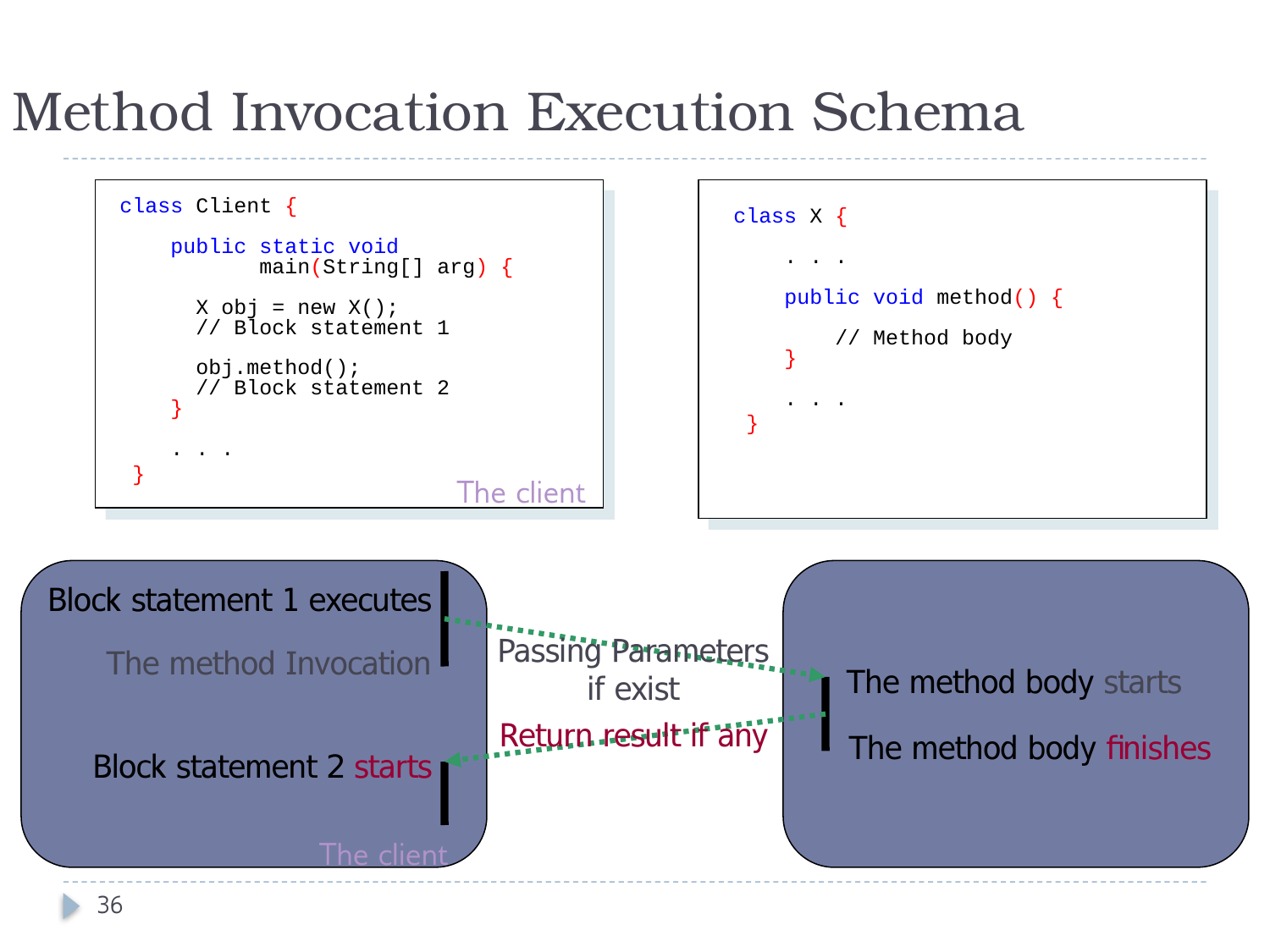

# Method Invocation Execution Schema

class Client {

    public static void
           main(String[] arg) {

      X obj = new X();
      // Block statement 1

      obj.method();
      // Block statement 2
    }

    . . .
 }
class X {

    . . .

    public void method() {

        // Method body
    }

    . . .
 }
The client

Block statement 1 executes
Passing Parameters
if exist
The method Invocation
The method body starts

Return result if any
The method body finishes
Block statement 2 starts

The client
36